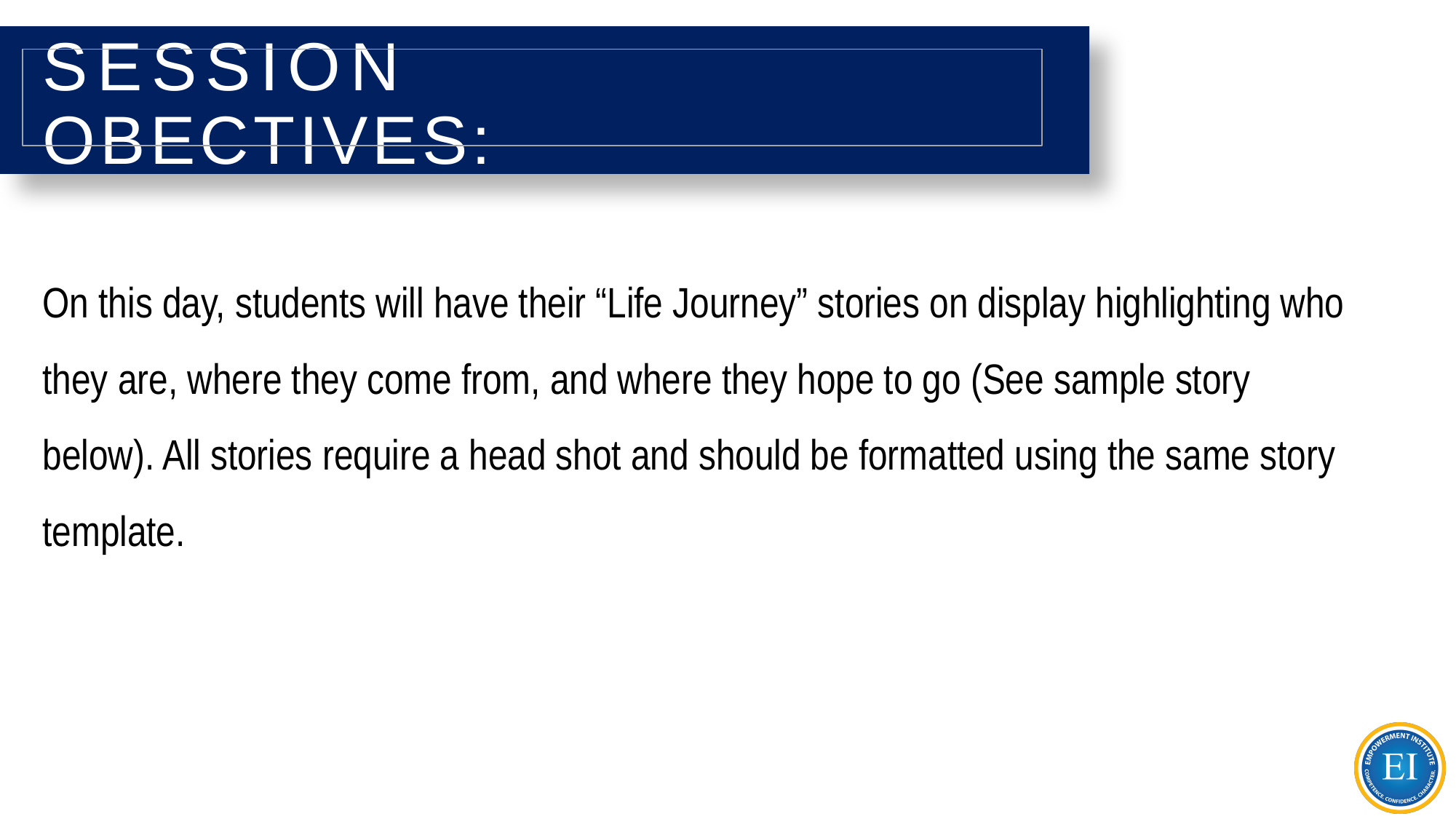

# SESSION OBECTIVES:

On this day, students will have their “Life Journey” stories on display highlighting who they are, where they come from, and where they hope to go (See sample story below). All stories require a head shot and should be formatted using the same story template.